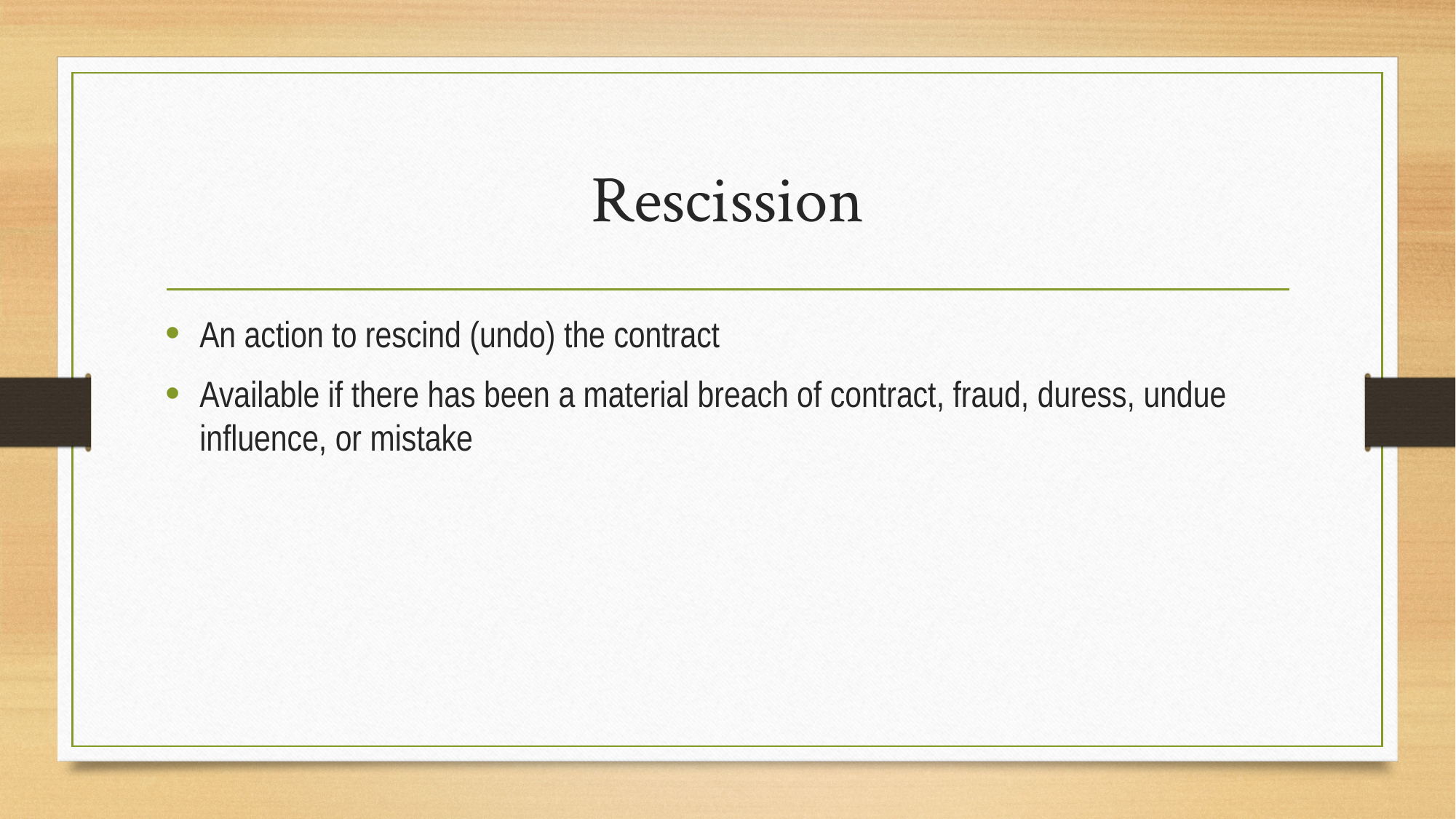

# Rescission
An action to rescind (undo) the contract
Available if there has been a material breach of contract, fraud, duress, undue influence, or mistake